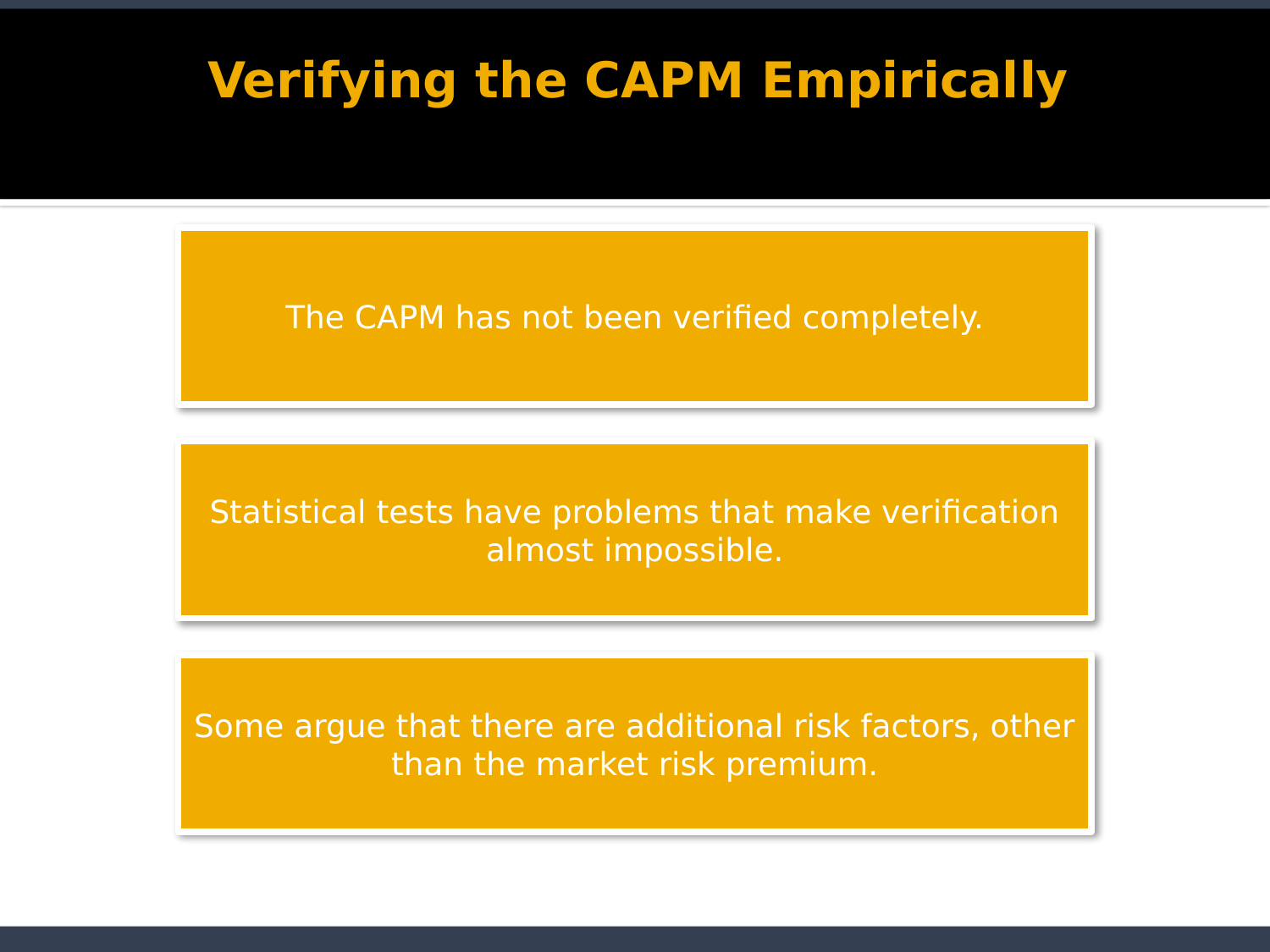

# Verifying the CAPM Empirically
The CAPM has not been verified completely.
Statistical tests have problems that make verification almost impossible.
Some argue that there are additional risk factors, other than the market risk premium.